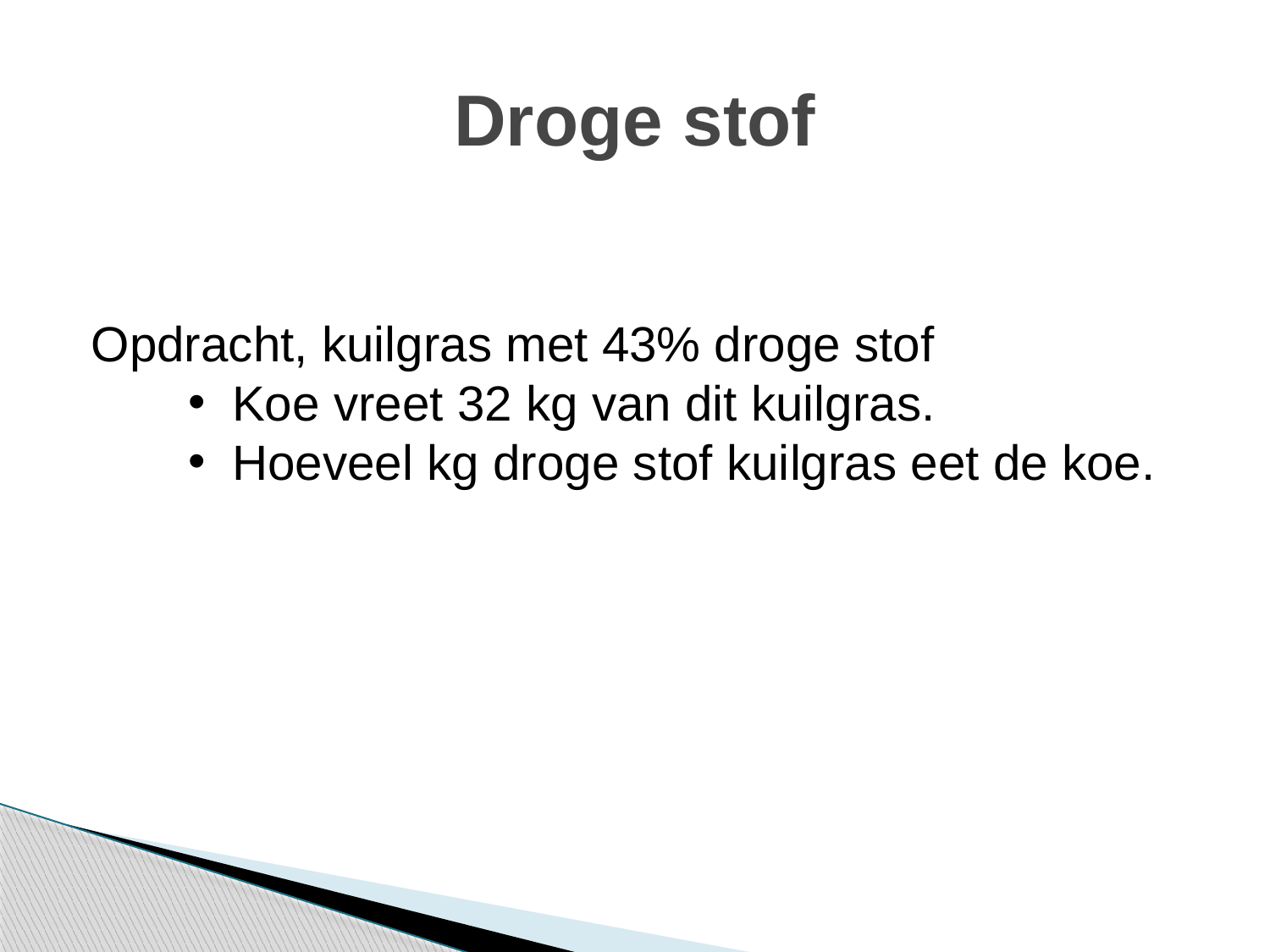

# Droge stof
Opdracht, kuilgras met 43% droge stof
 Koe vreet 32 kg van dit kuilgras.
 Hoeveel kg droge stof kuilgras eet de koe.